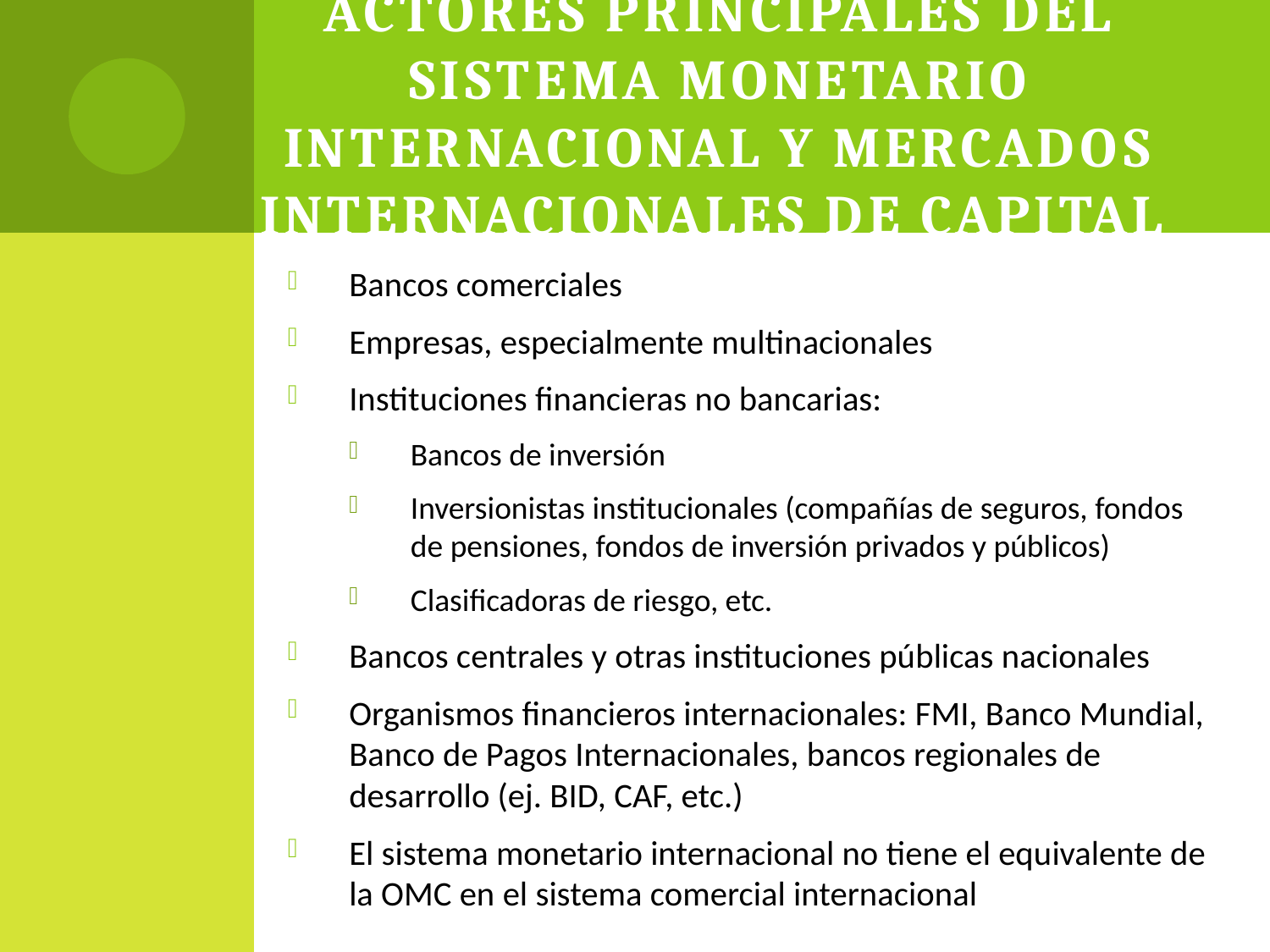

# Actores principales del sistema monetario internacional y mercados internacionales de capital
Bancos comerciales
Empresas, especialmente multinacionales
Instituciones financieras no bancarias:
Bancos de inversión
Inversionistas institucionales (compañías de seguros, fondos de pensiones, fondos de inversión privados y públicos)
Clasificadoras de riesgo, etc.
Bancos centrales y otras instituciones públicas nacionales
Organismos financieros internacionales: FMI, Banco Mundial, Banco de Pagos Internacionales, bancos regionales de desarrollo (ej. BID, CAF, etc.)
El sistema monetario internacional no tiene el equivalente de la OMC en el sistema comercial internacional